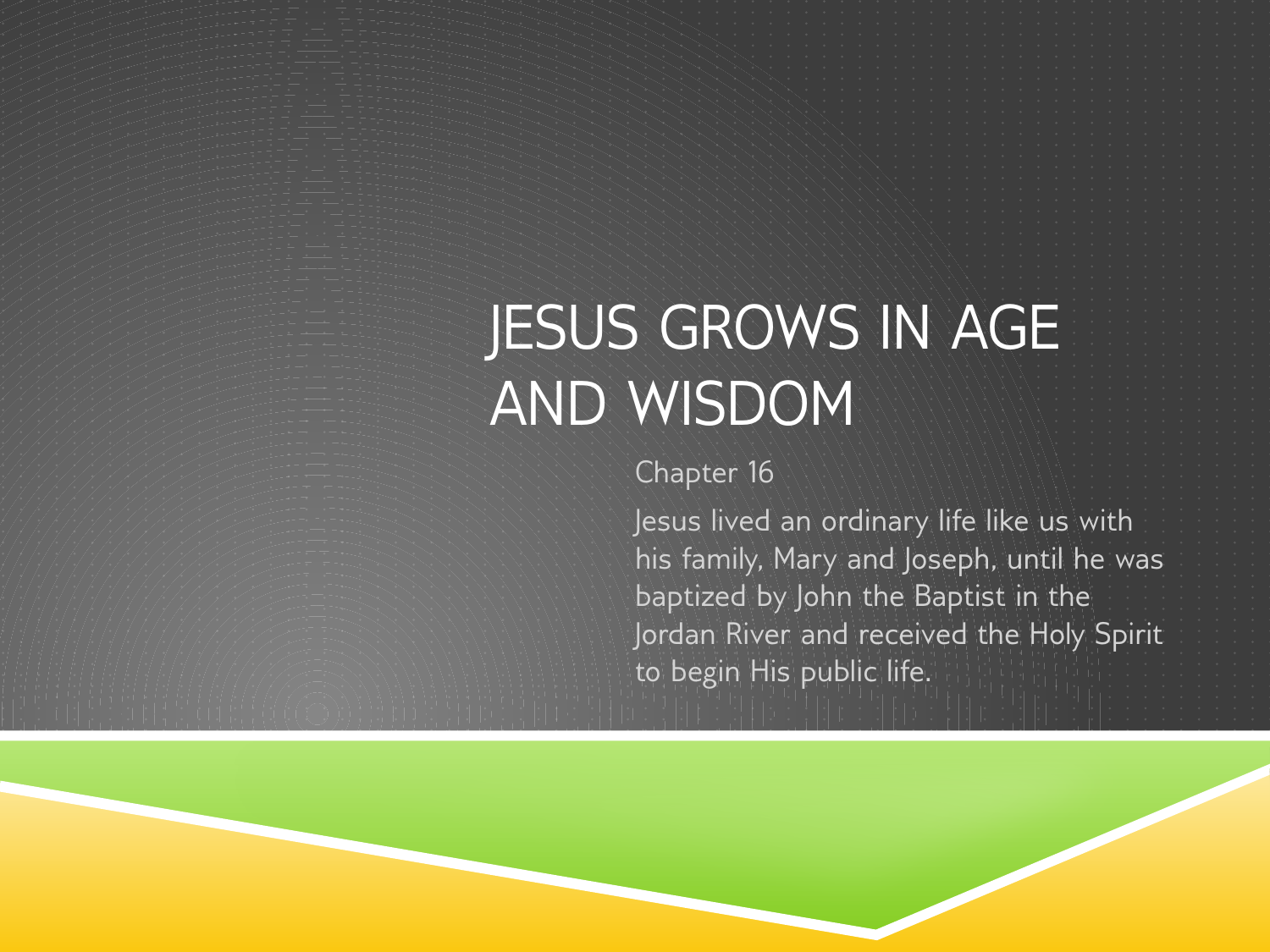

# Jesus Grows in Age and Wisdom
Chapter 16
Jesus lived an ordinary life like us with his family, Mary and Joseph, until he was baptized by John the Baptist in the Jordan River and received the Holy Spirit to begin His public life.